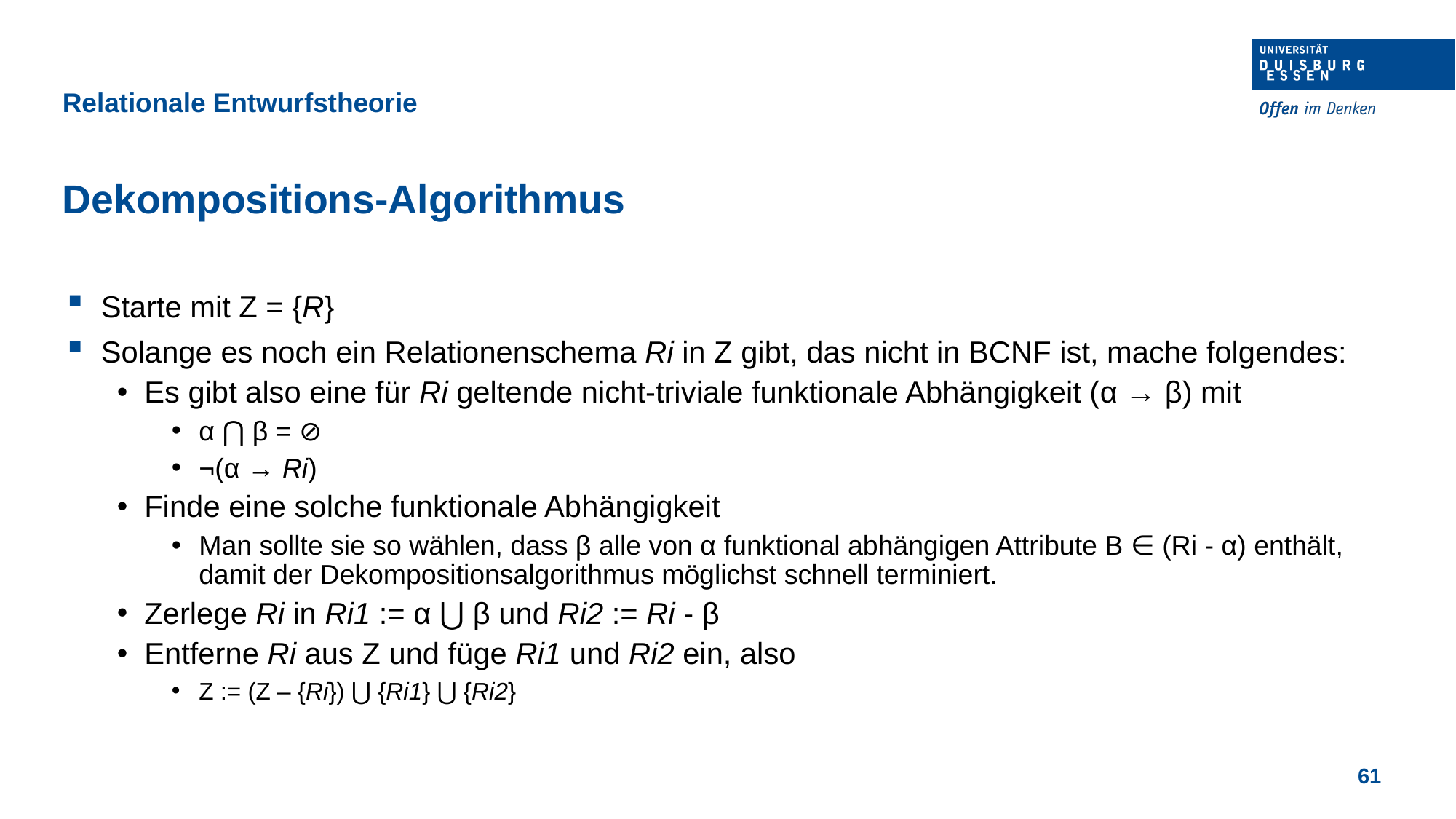

Relationale Entwurfstheorie
Dekompositions-Algorithmus
Starte mit Z = {R}
Solange es noch ein Relationenschema Ri in Z gibt, das nicht in BCNF ist, mache folgendes:
Es gibt also eine für Ri geltende nicht-triviale funktionale Abhängigkeit (α → β) mit
α ⋂ β = ⊘
¬(α → Ri)
Finde eine solche funktionale Abhängigkeit
Man sollte sie so wählen, dass β alle von α funktional abhängigen Attribute B ∈ (Ri - α) enthält, damit der Dekompositionsalgorithmus möglichst schnell terminiert.
Zerlege Ri in Ri1 := α ⋃ β und Ri2 := Ri - β
Entferne Ri aus Z und füge Ri1 und Ri2 ein, also
Z := (Z – {Ri}) ⋃ {Ri1} ⋃ {Ri2}
61